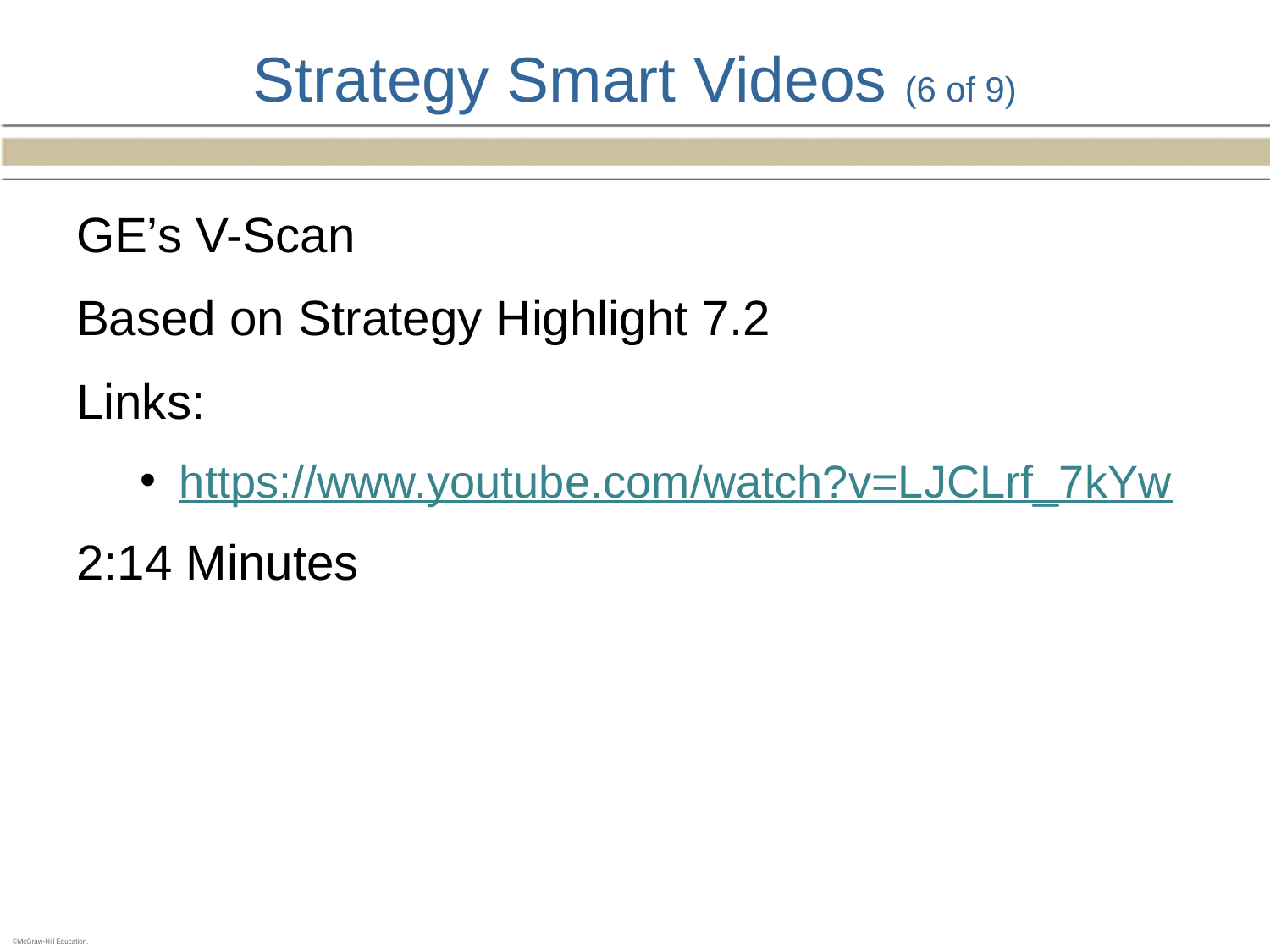

# Strategy Smart Videos (6 of 9)
GE’s V-Scan
Based on Strategy Highlight 7.2
Links:
https://www.youtube.com/watch?v=LJCLrf_7kYw
2:14 Minutes